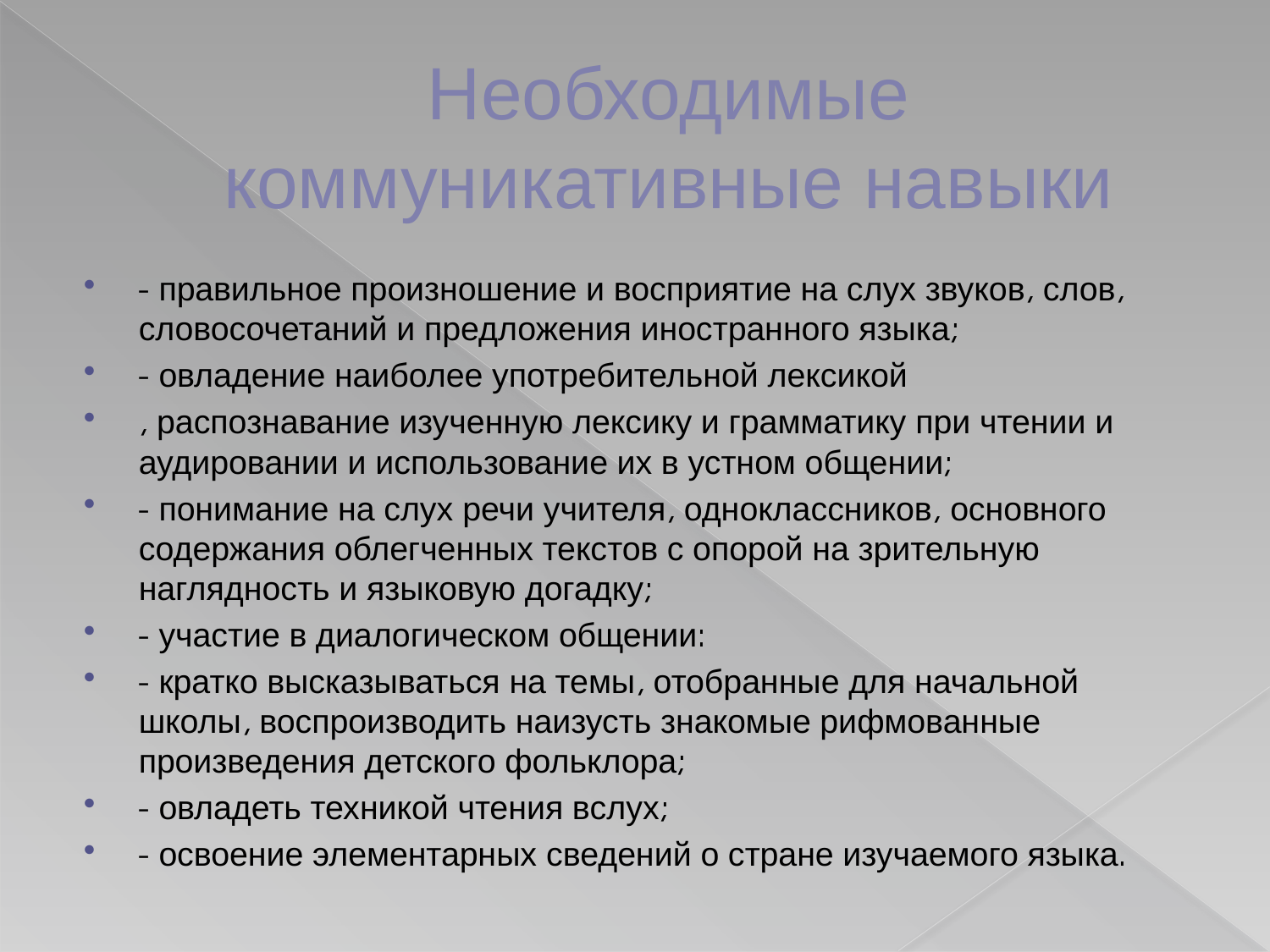

# Необходимые коммуникативные навыки
- правильное произношение и восприятие на слух звуков, слов, словосочетаний и предложения иностранного языка;
- овладение наиболее употребительной лексикой
, распознавание изученную лексику и грамматику при чтении и аудировании и использование их в устном общении;
- понимание на слух речи учителя, одноклассников, основного содержания облегченных текстов с опорой на зрительную наглядность и языковую догадку;
- участие в диалогическом общении:
- кратко высказываться на темы, отобранные для начальной школы, воспроизводить наизусть знакомые рифмованные произведения детского фольклора;
- овладеть техникой чтения вслух;
- освоение элементарных сведений о стране изучаемого языка.